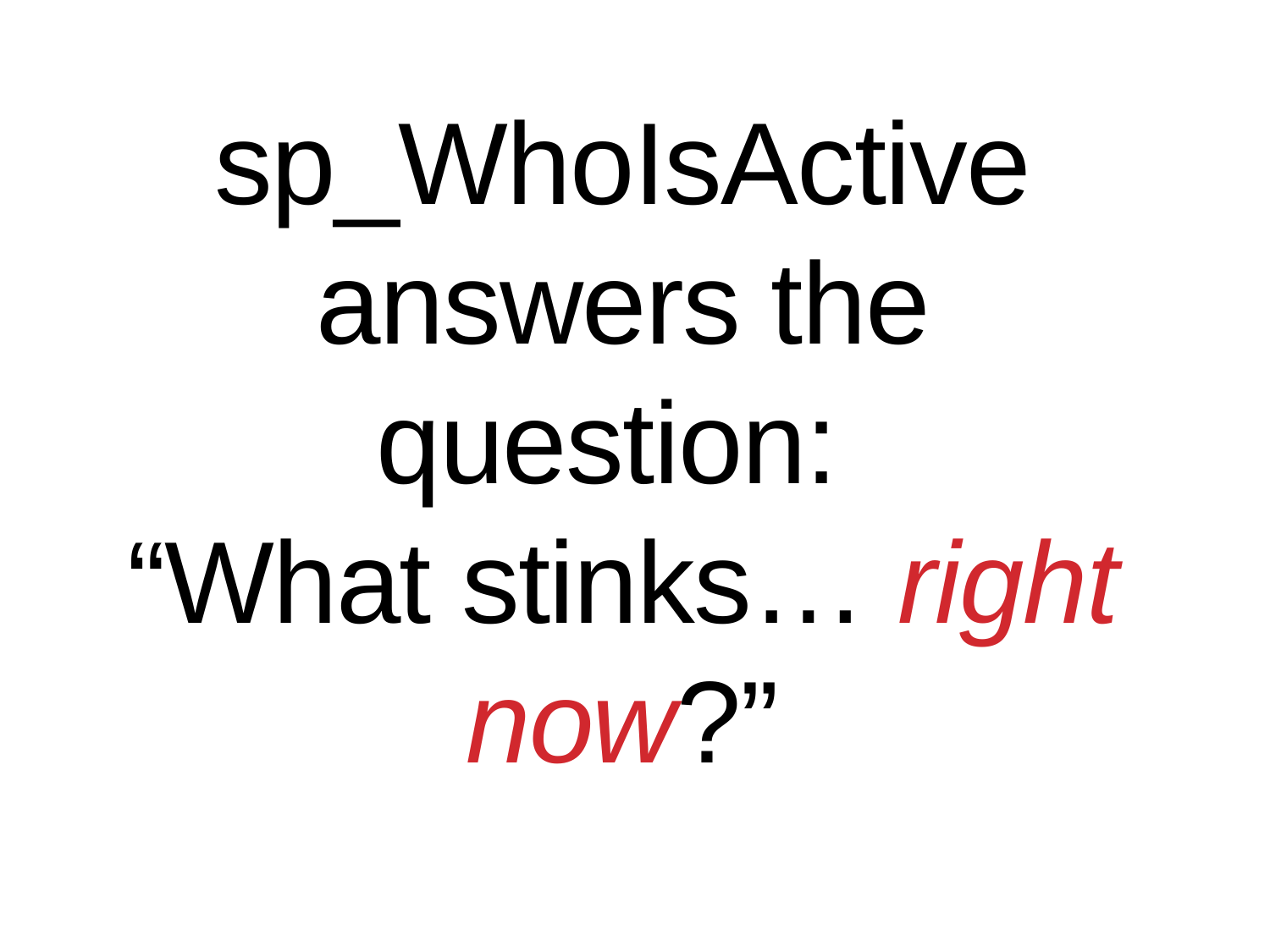

# sp_WhoIsActive answers the question: “What stinks… right now?”